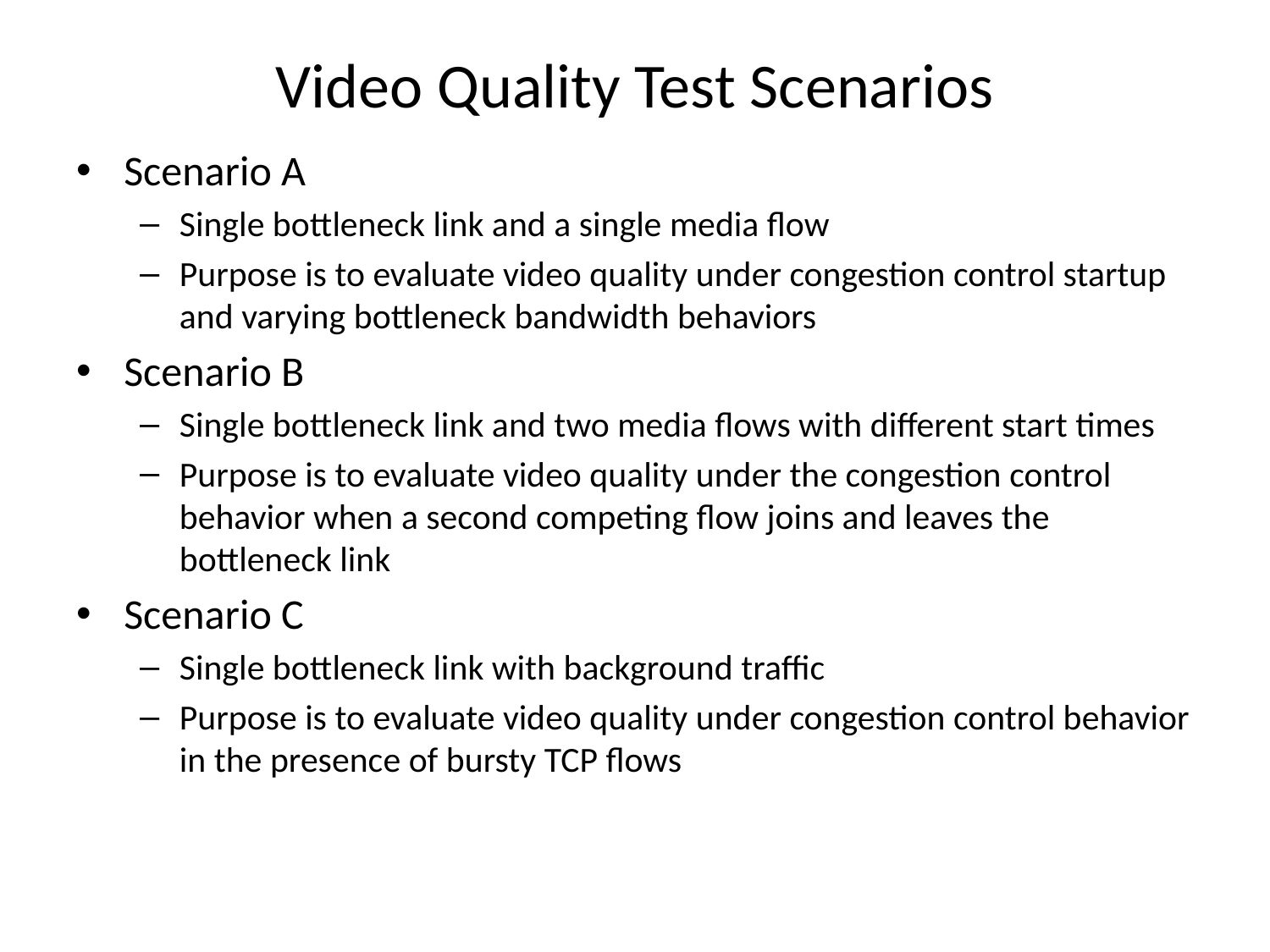

# Video Quality Test Scenarios
Scenario A
Single bottleneck link and a single media flow
Purpose is to evaluate video quality under congestion control startup and varying bottleneck bandwidth behaviors
Scenario B
Single bottleneck link and two media flows with different start times
Purpose is to evaluate video quality under the congestion control behavior when a second competing flow joins and leaves the bottleneck link
Scenario C
Single bottleneck link with background traffic
Purpose is to evaluate video quality under congestion control behavior in the presence of bursty TCP flows